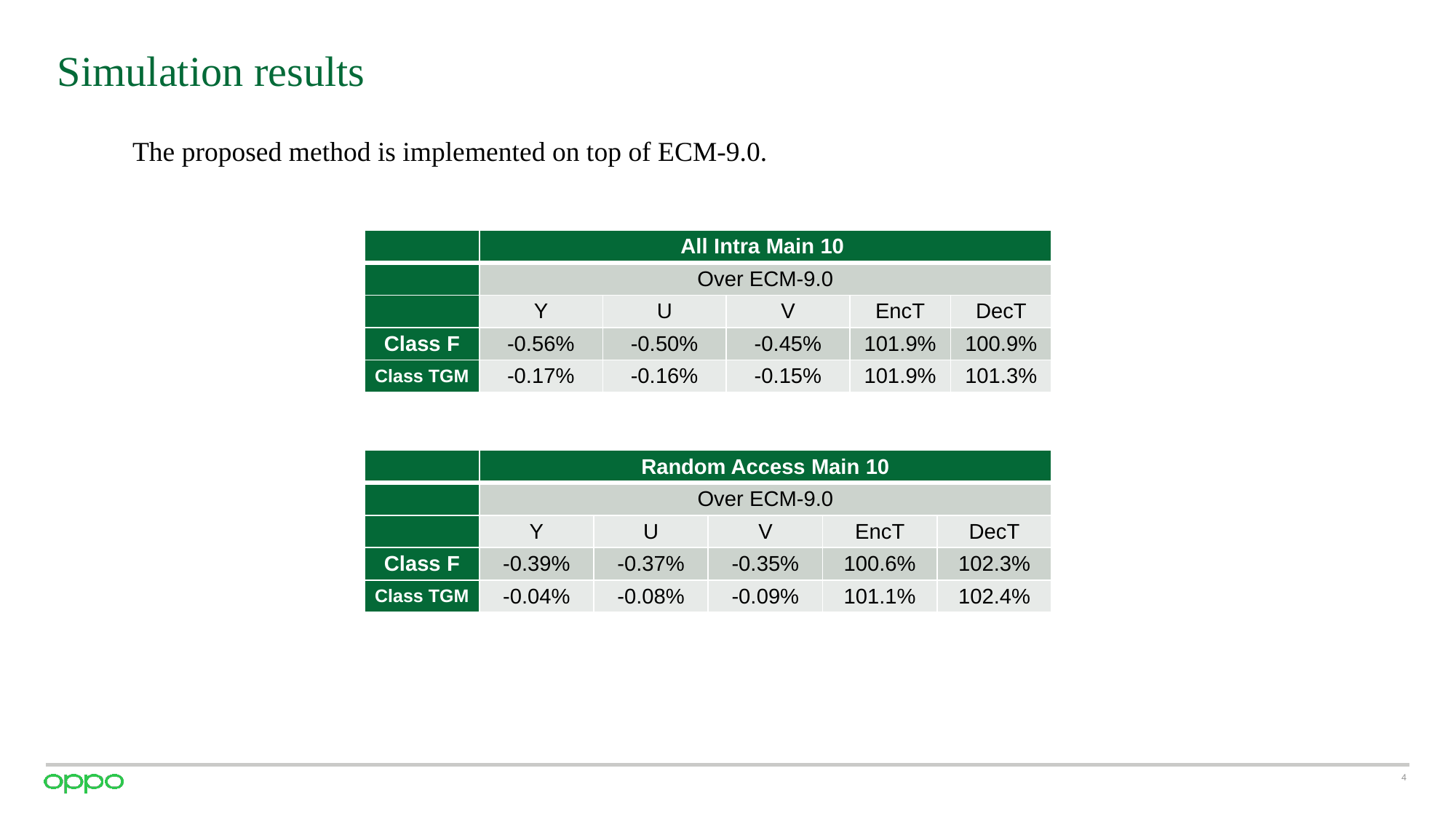

# Simulation results
The proposed method is implemented on top of ECM-9.0.
|  | All Intra Main 10 |  |  |  |  |
| --- | --- | --- | --- | --- | --- |
|  | Over ECM-9.0 |  |  |  |  |
|  | Y | U | V | EncT | DecT |
| Class F | -0.56% | -0.50% | -0.45% | 101.9% | 100.9% |
| Class TGM | -0.17% | -0.16% | -0.15% | 101.9% | 101.3% |
|  | Random Access Main 10 |  |  |  |  |
| --- | --- | --- | --- | --- | --- |
|  | Over ECM-9.0 |  |  |  |  |
|  | Y | U | V | EncT | DecT |
| Class F | -0.39% | -0.37% | -0.35% | 100.6% | 102.3% |
| Class TGM | -0.04% | -0.08% | -0.09% | 101.1% | 102.4% |